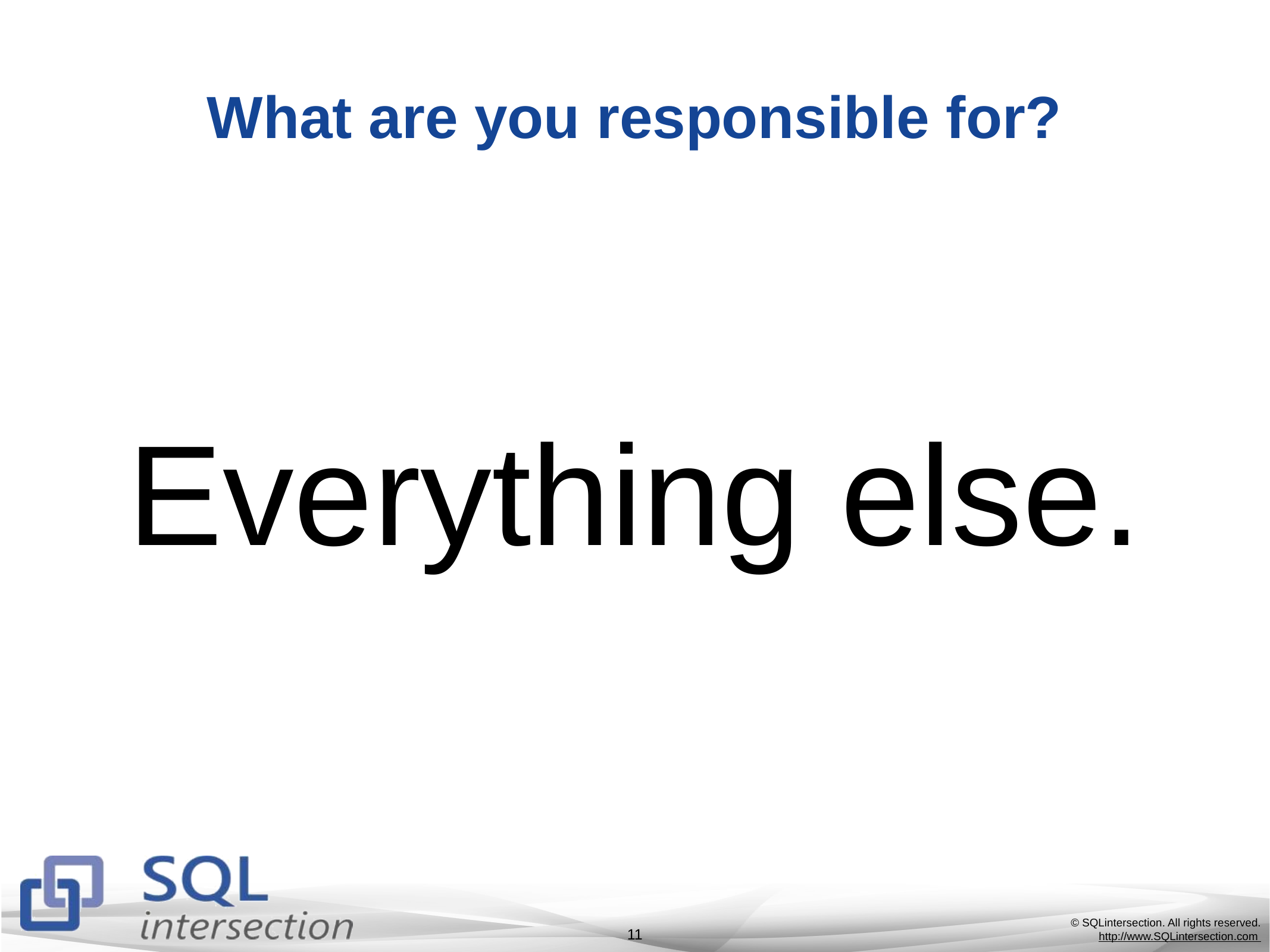

# What are you responsible for?
Everything else.